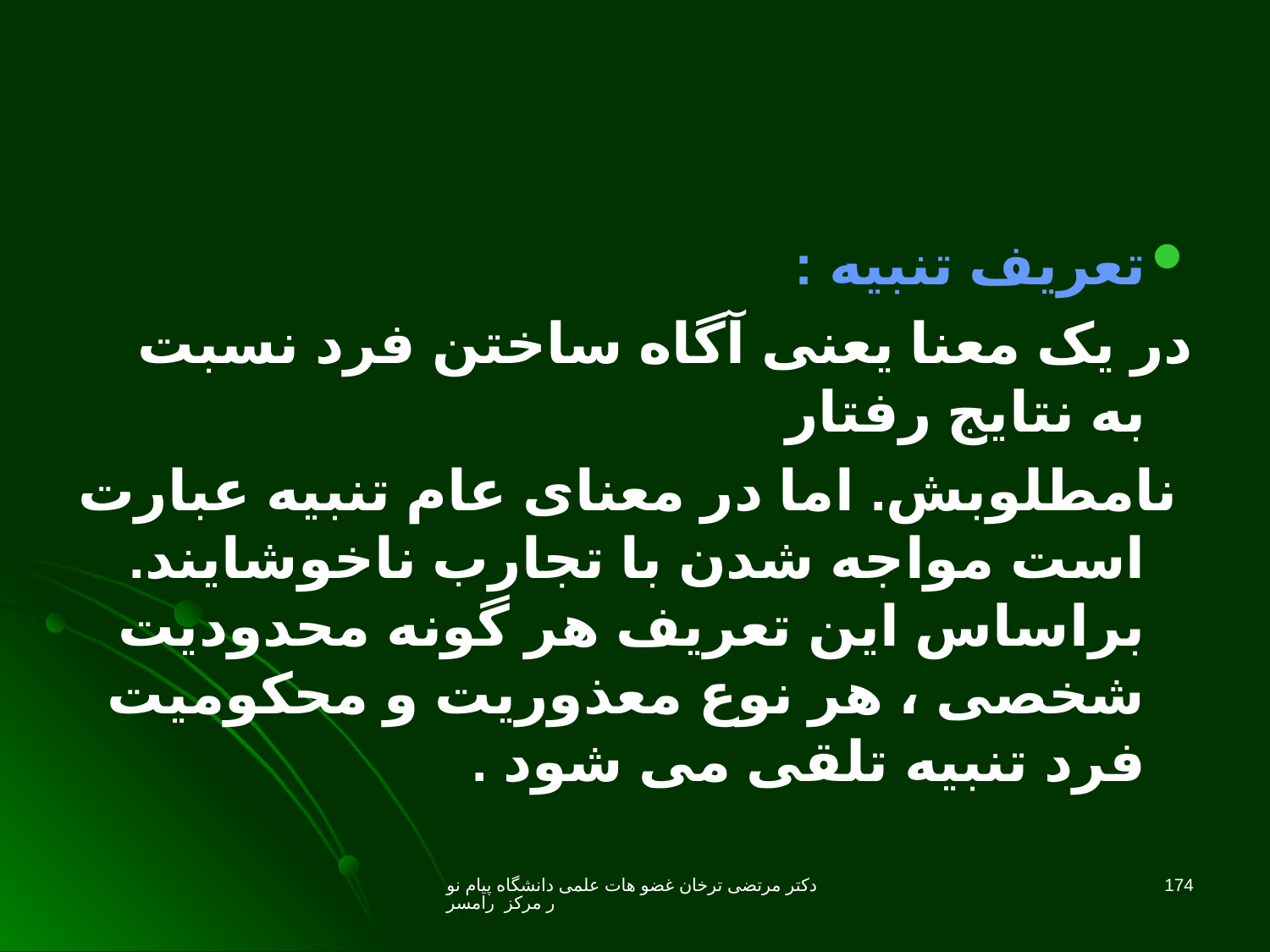

تعریف تنبیه :
در یک معنا یعنی آگاه ساختن فرد نسبت به نتایج رفتار
 نامطلوبش. اما در معنای عام تنبیه عبارت است مواجه شدن با تجارب ناخوشایند. براساس این تعریف هر گونه محدودیت شخصی ، هر نوع معذوریت و محکومیت فرد تنبیه تلقی می شود .
دکتر مرتضی ترخان غضو هات علمی دانشگاه پیام نور مرکز رامسر
174